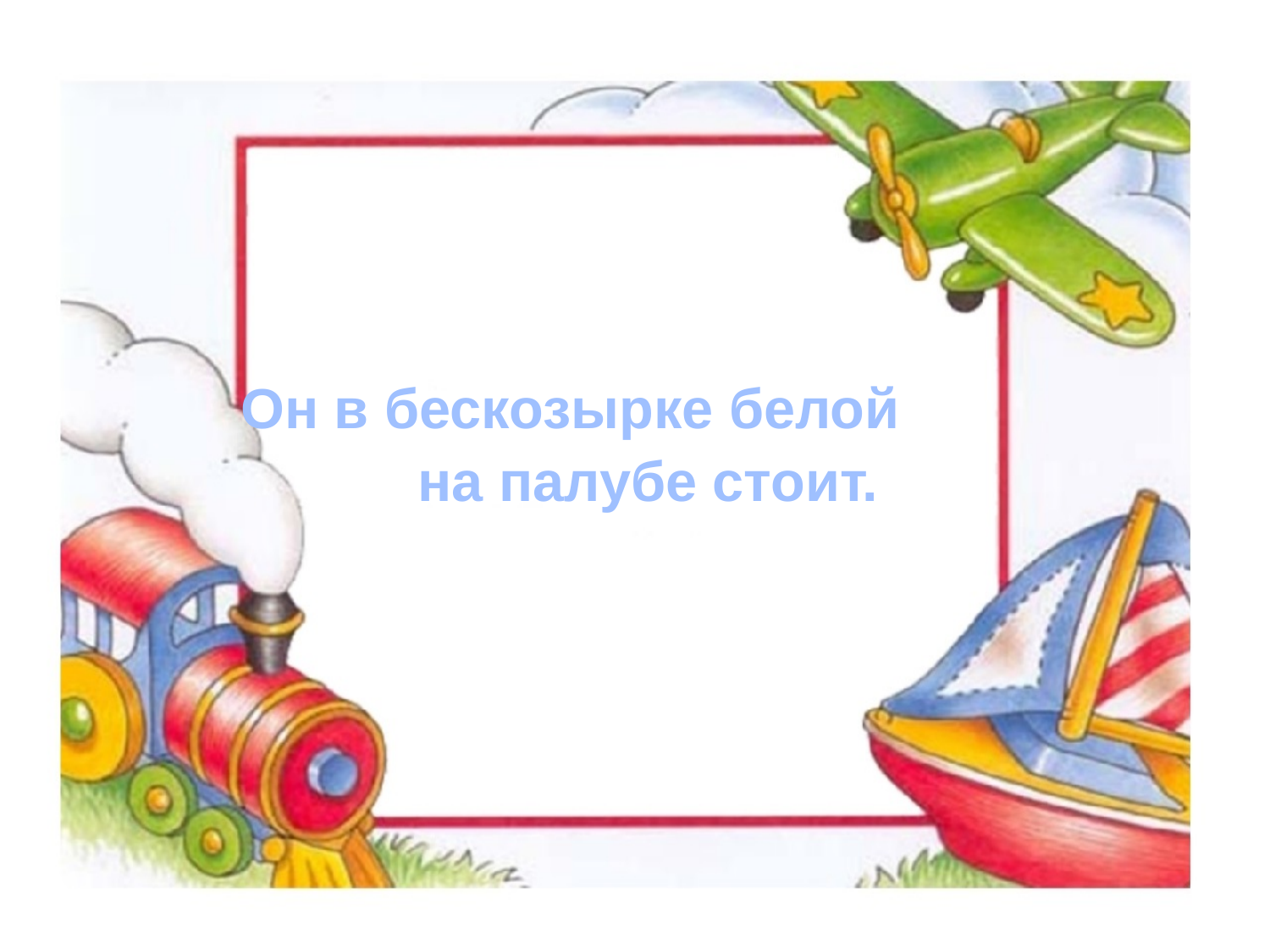

# Он в бескозырке белой               на палубе стоит.